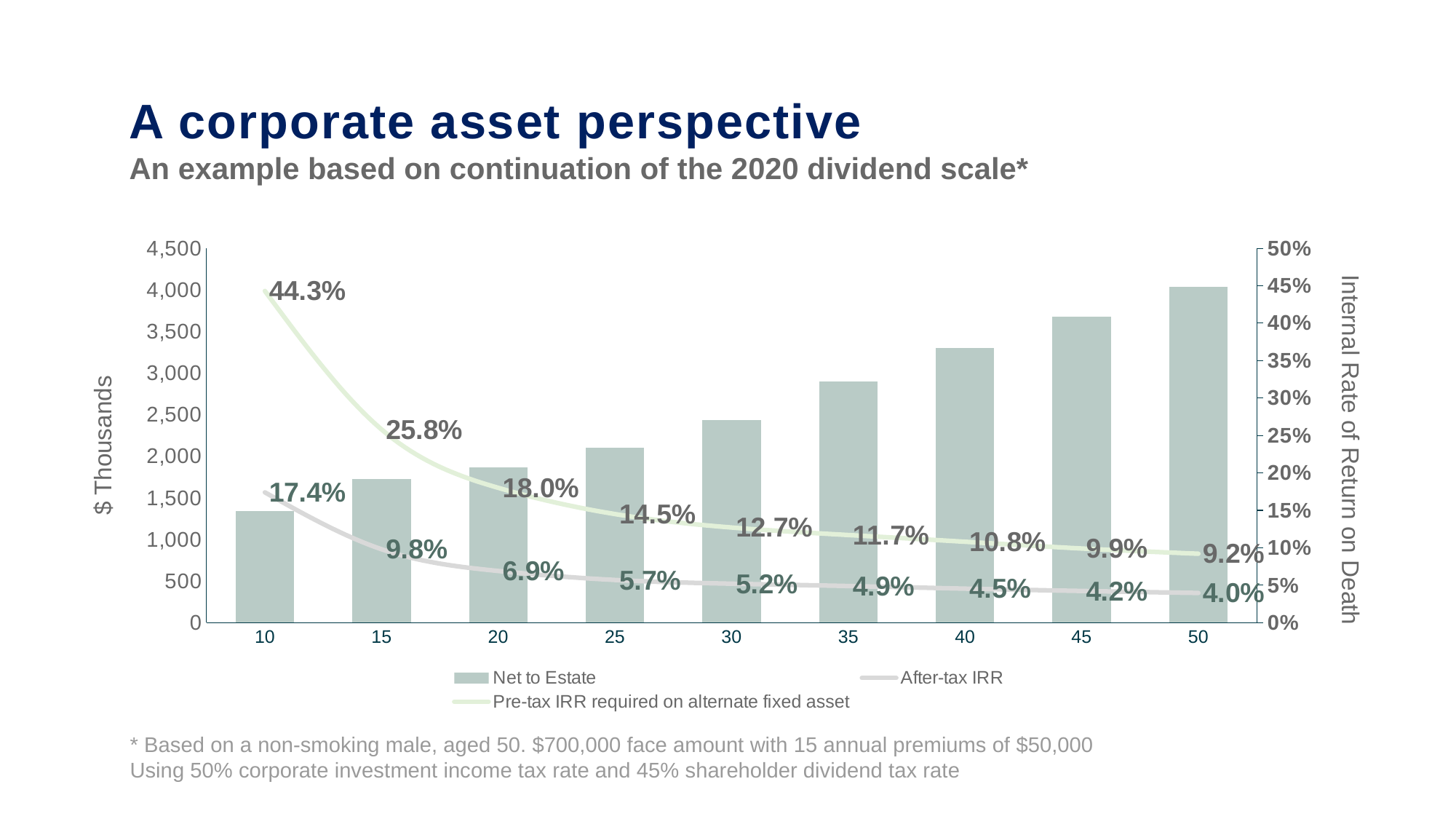

A corporate asset perspective
An example based on continuation of the 2020 dividend scale*

### Chart

| Category | Net to Estate | After-tax IRR | Pre-tax IRR required on alternate fixed asset |
|---|---|---|---|
| 10 | 1340.0 | 0.174 | 0.443 |
| 15 | 1724.0 | 0.098 | 0.258 |
| 20 | 1869.0 | 0.069 | 0.18 |
| 25 | 2099.0 | 0.057 | 0.145 |
| 30 | 2437.0 | 0.052 | 0.127 |
| 35 | 2895.0 | 0.0489 | 0.117 |
| 40 | 3304.0 | 0.0454 | 0.108 |
| 45 | 3677.0 | 0.0423 | 0.099 |
| 50 | 4034.968 | 0.0396 | 0.092 |
$ Thousands
Internal Rate of Return on Death
* Based on a non-smoking male, aged 50. $700,000 face amount with 15 annual premiums of $50,000
Using 50% corporate investment income tax rate and 45% shareholder dividend tax rate